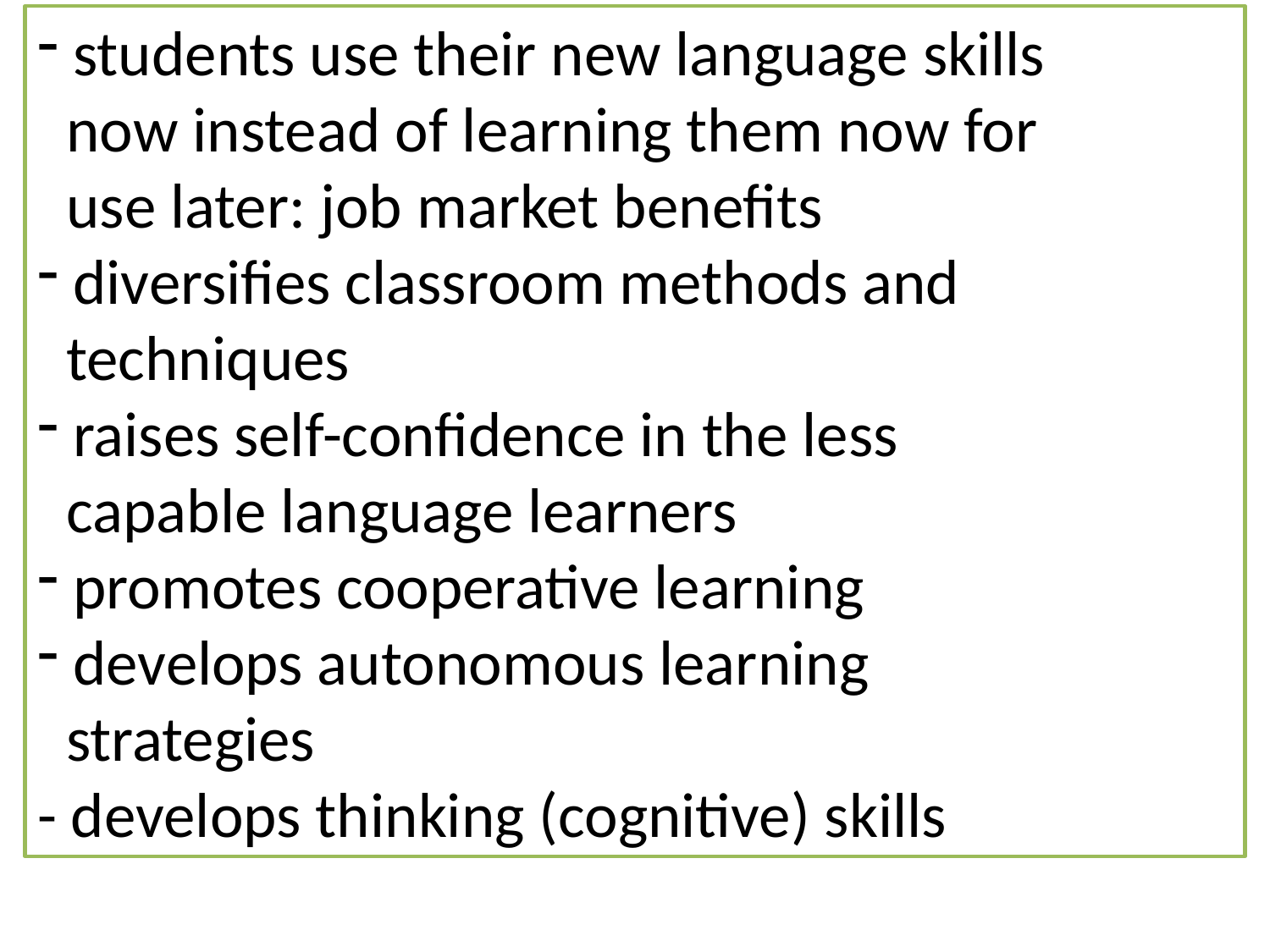

students use their new language skills
  now instead of learning them now for
  use later: job market benefits
 diversifies classroom methods and
  techniques
 raises self-confidence in the less
  capable language learners
 promotes cooperative learning
 develops autonomous learning
  strategies
- develops thinking (cognitive) skills